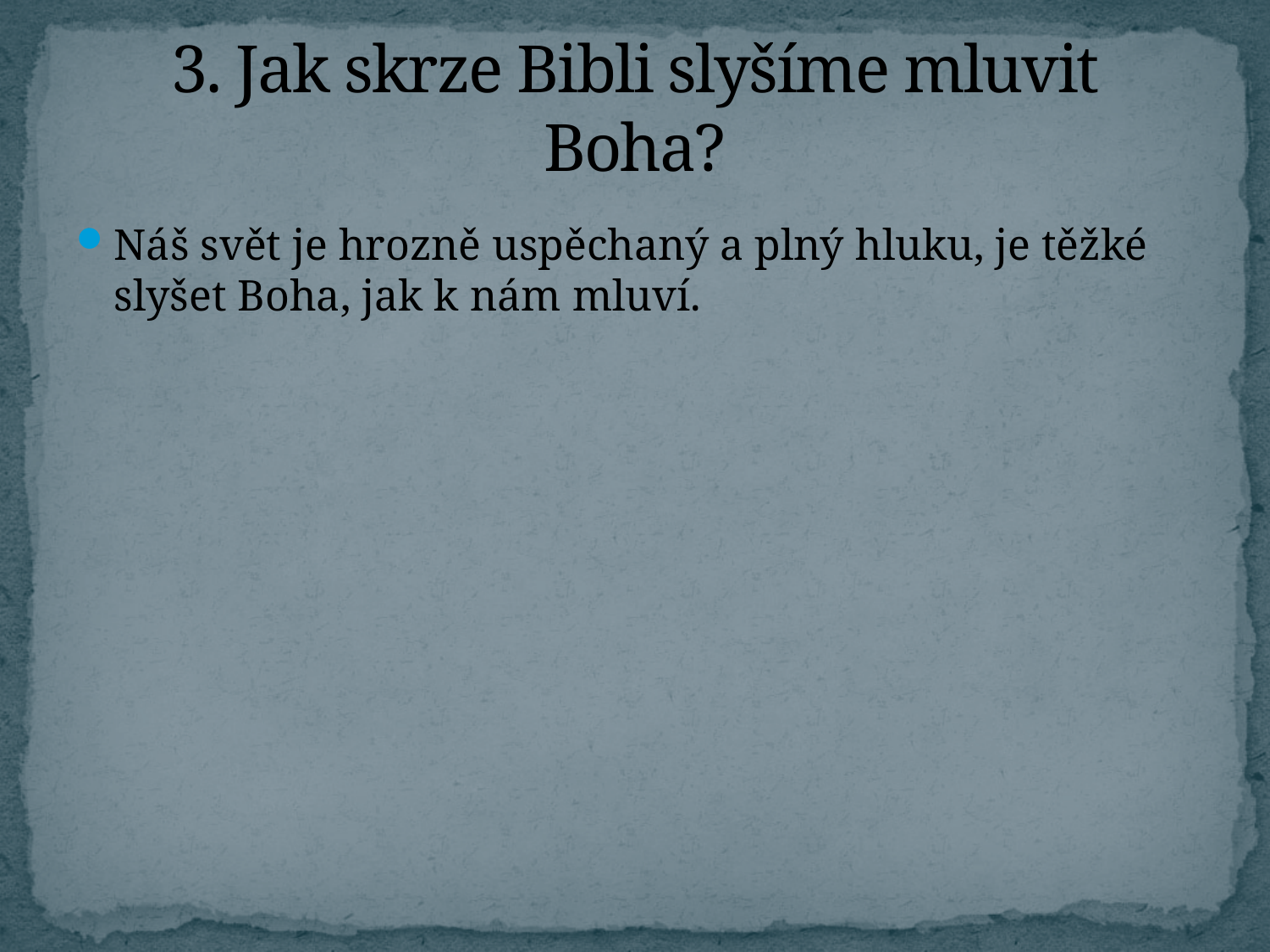

# 3. Jak skrze Bibli slyšíme mluvit Boha?
Náš svět je hrozně uspěchaný a plný hluku, je těžké slyšet Boha, jak k nám mluví.